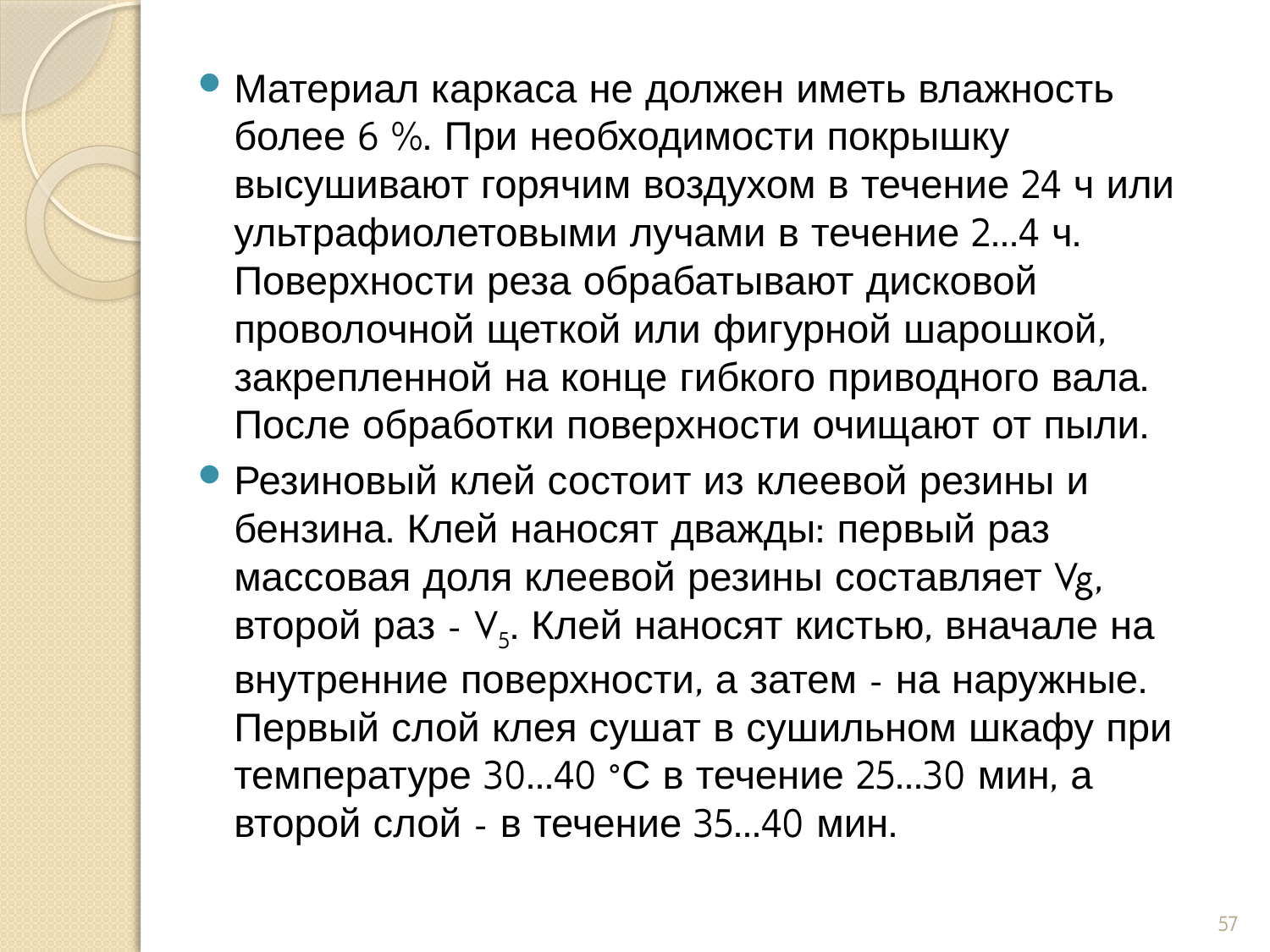

Материал каркаса не должен иметь влажность более 6 %. При необходимости покрышку высушивают горячим воздухом в течение 24 ч или ультрафиолетовыми лучами в течение 2...4 ч. Поверхности реза обрабатывают дисковой проволочной щеткой или фигурной шарошкой, закрепленной на конце гибкого при­водного вала. После обработки поверхности очищают от пыли.
Резиновый клей состоит из клеевой резины и бензина. Клей наносят дважды: первый раз массовая доля клеевой резины составляет Vg, второй раз - V5. Клей наносят кистью, вначале на внутренние поверхности, а затем - на наружные. Первый слой клея сушат в сушильном шкафу при температуре 30...40 °С в течение 25...30 мин, а второй слой - в течение 35...40 мин.

57